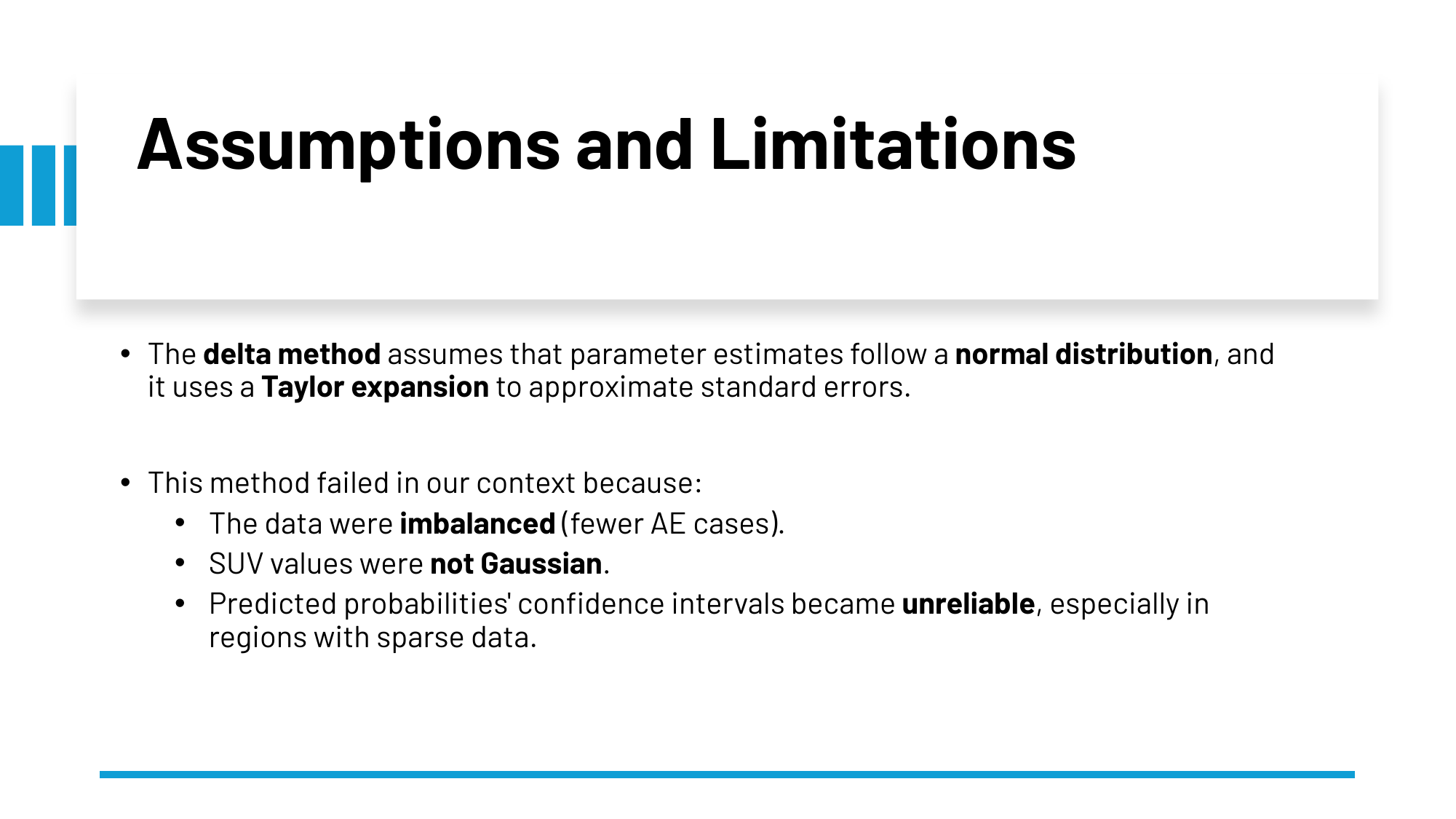

# Assumptions and Limitations

The delta method assumes that parameter estimates follow a normal distribution, and it uses a Taylor expansion to approximate standard errors.

This method failed in our context because:
The data were imbalanced (fewer AE cases).
SUV values were not Gaussian.
Predicted probabilities' confidence intervals became unreliable, especially in regions with sparse data.